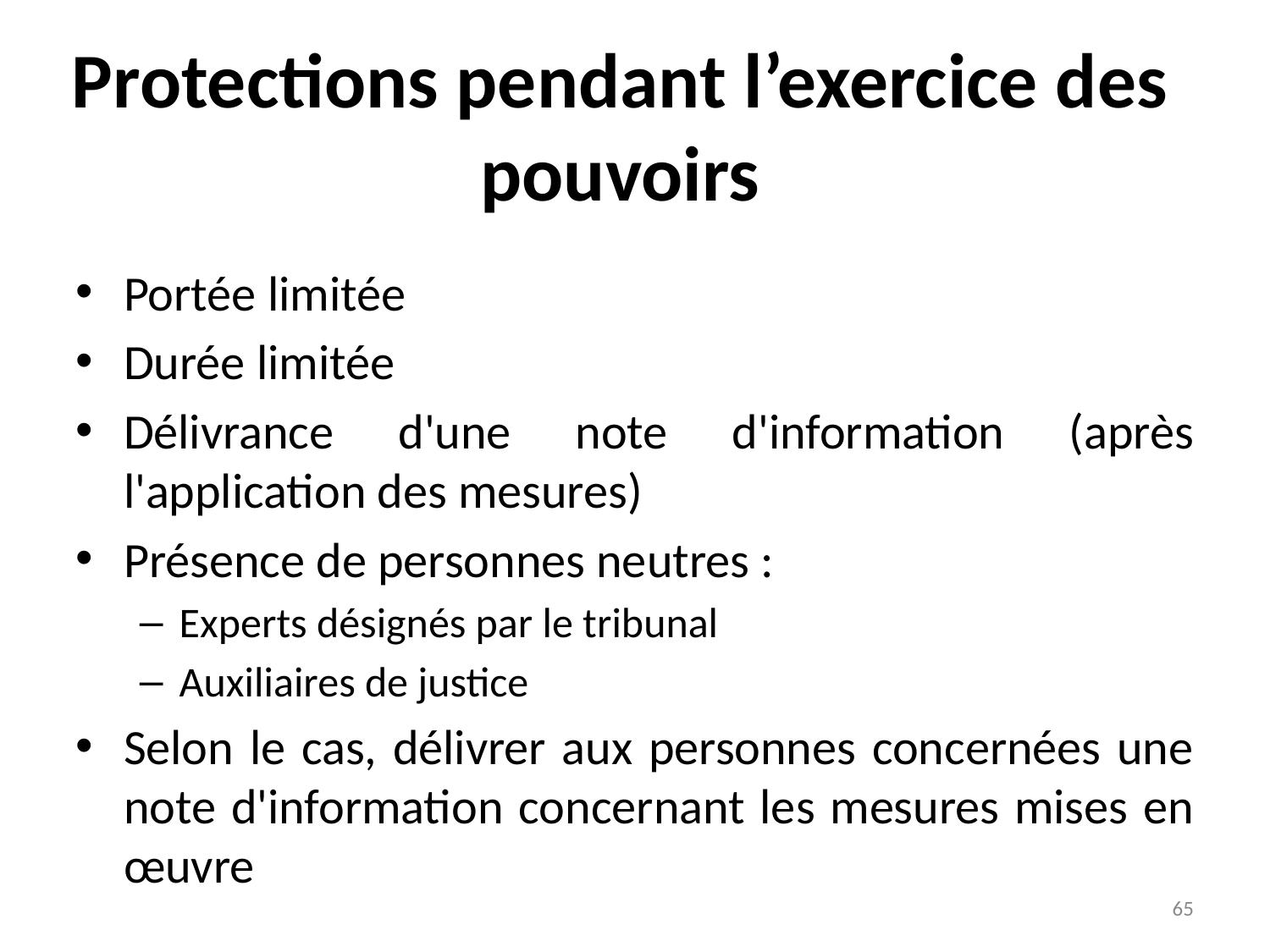

# Protections pendant l’exercice des pouvoirs

Portée limitée
Durée limitée
Délivrance d'une note d'information (après l'application des mesures)
Présence de personnes neutres :
Experts désignés par le tribunal
Auxiliaires de justice
Selon le cas, délivrer aux personnes concernées une note d'information concernant les mesures mises en œuvre
65